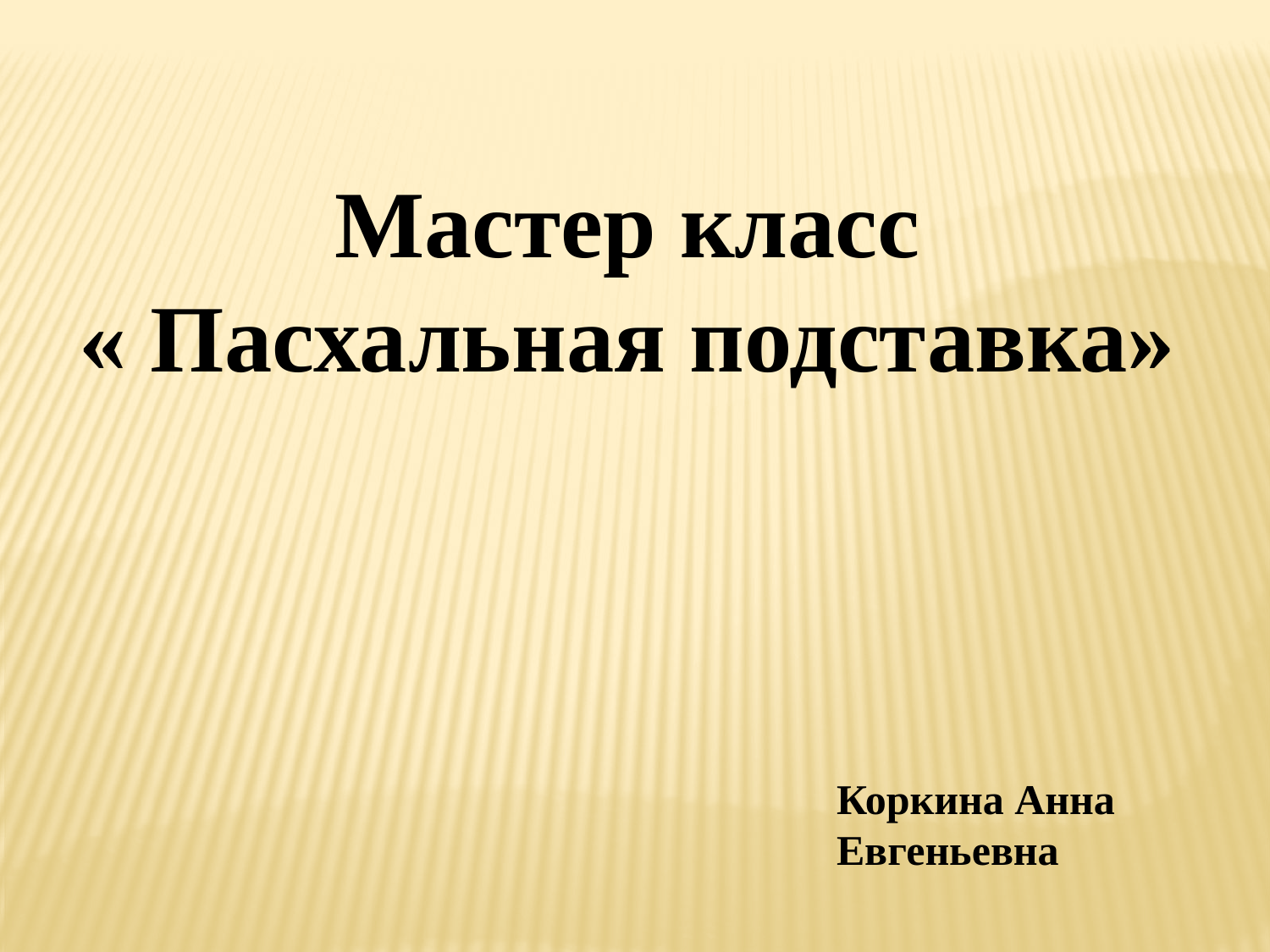

Мастер класс
« Пасхальная подставка»
Коркина Анна Евгеньевна